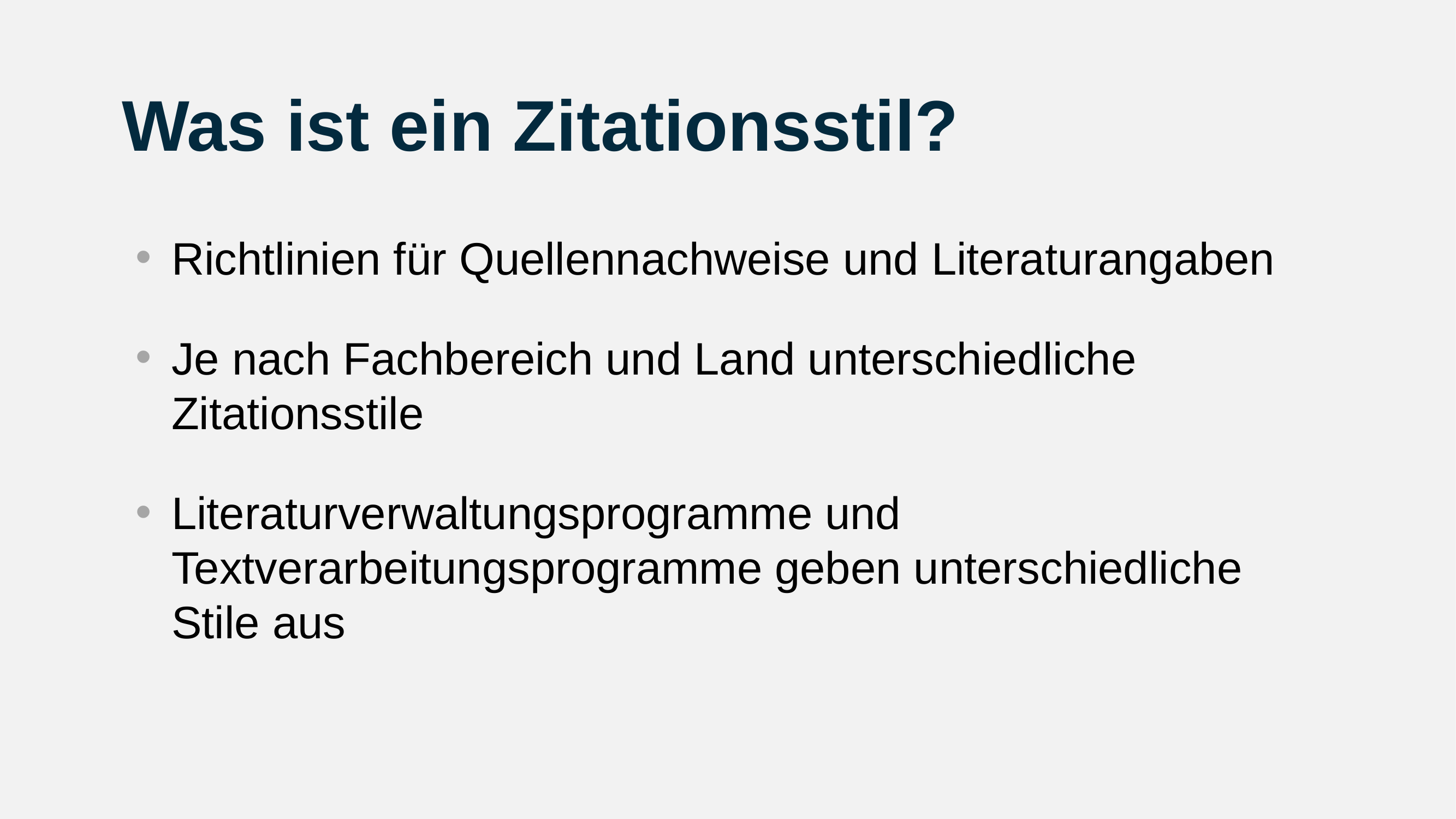

# Was ist ein Zitationsstil?
Richtlinien für Quellennachweise und Literaturangaben
Je nach Fachbereich und Land unterschiedliche Zitationsstile
Literaturverwaltungsprogramme und Textverarbeitungsprogramme geben unterschiedliche Stile aus